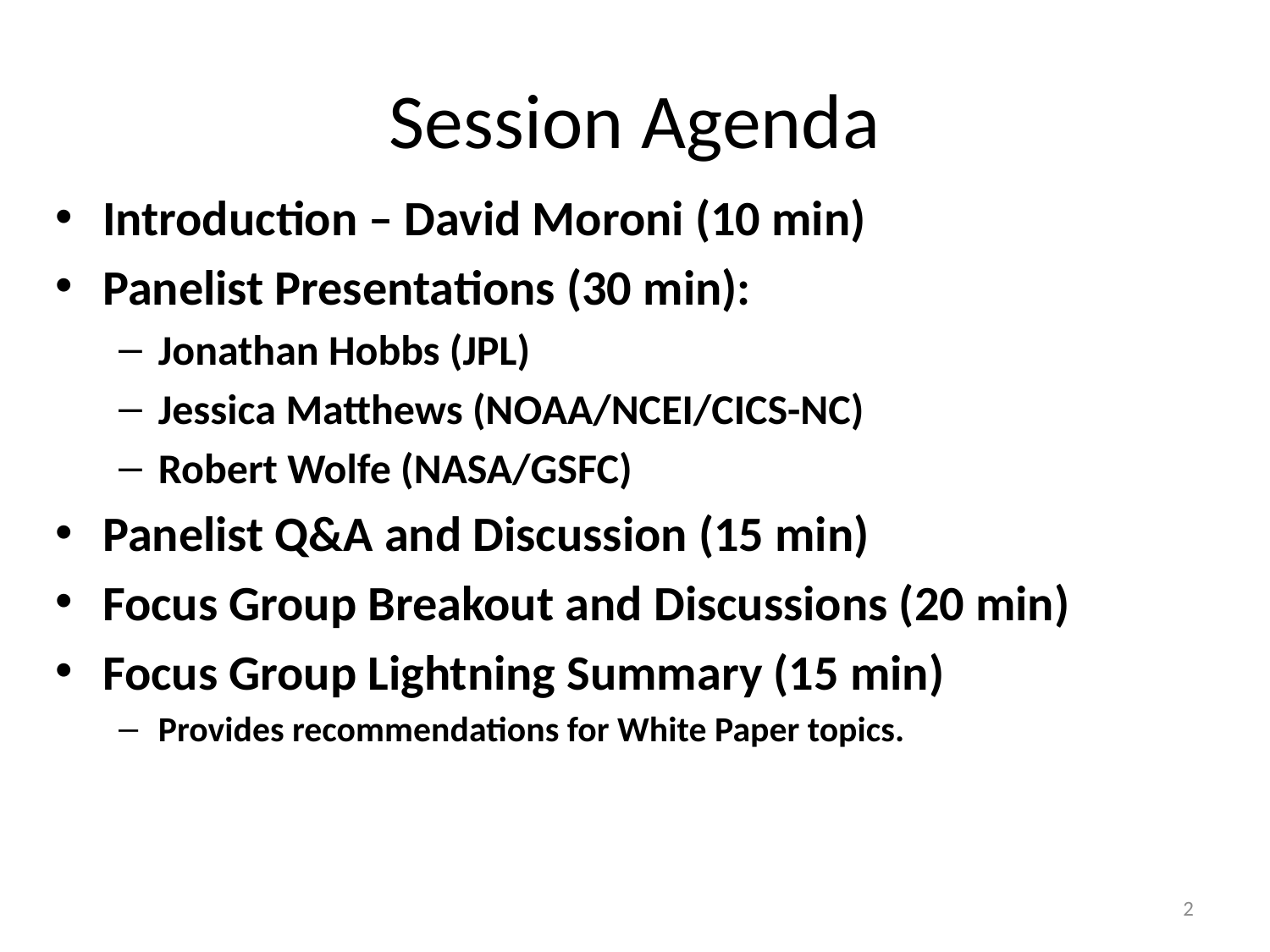

# Session Agenda
Introduction – David Moroni (10 min)
Panelist Presentations (30 min):
Jonathan Hobbs (JPL)
Jessica Matthews (NOAA/NCEI/CICS-NC)
Robert Wolfe (NASA/GSFC)
Panelist Q&A and Discussion (15 min)
Focus Group Breakout and Discussions (20 min)
Focus Group Lightning Summary (15 min)
Provides recommendations for White Paper topics.

2